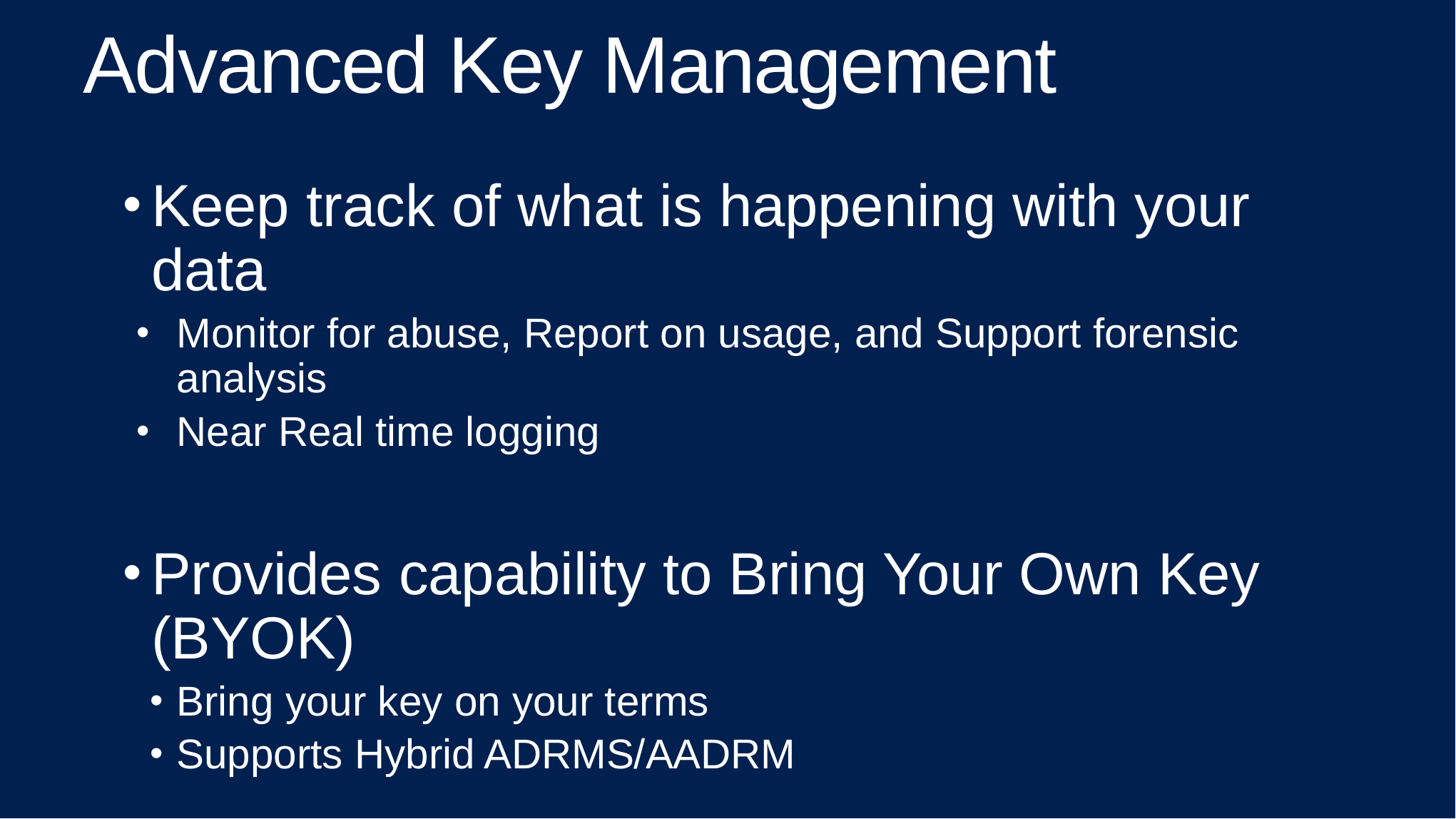

# Advanced Key Management

Keep track of what is happening with your data
Monitor for abuse, Report on usage, and Support forensic analysis
Near Real time logging

Provides capability to Bring Your Own Key (BYOK)
Bring your key on your terms
Supports Hybrid ADRMS/AADRM

Works on-premises and online.
Enables IRM support for Exchange, SharePoint and FCI servers located on-premises and online
Integrates with Directory Synchronization for Group Membership
Integrates with ADFS to enable SSO